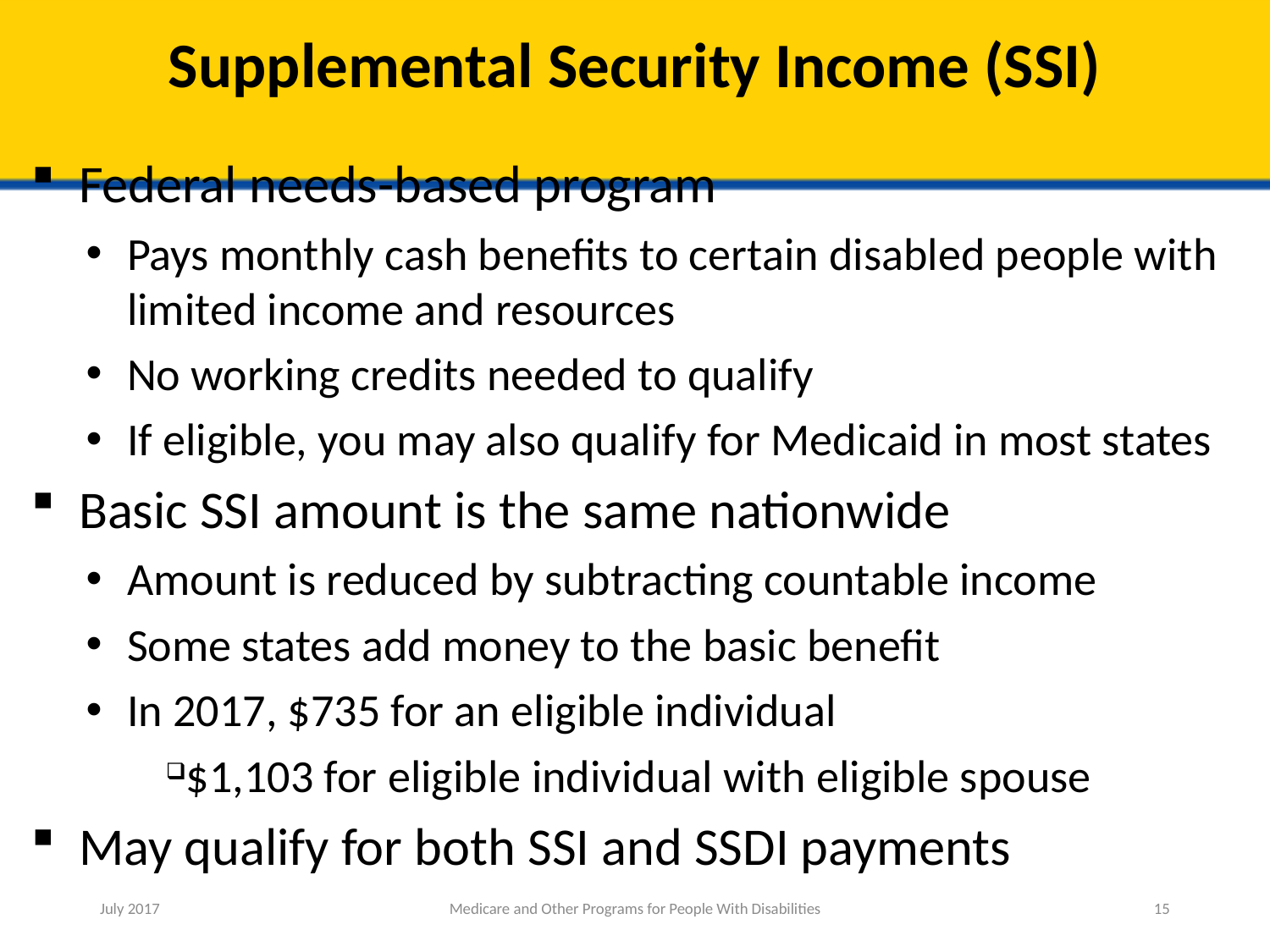

# Supplemental Security Income (SSI)
Federal needs-based program
Pays monthly cash benefits to certain disabled people with limited income and resources
No working credits needed to qualify
If eligible, you may also qualify for Medicaid in most states
Basic SSI amount is the same nationwide
Amount is reduced by subtracting countable income
Some states add money to the basic benefit
In 2017, $735 for an eligible individual
$1,103 for eligible individual with eligible spouse
May qualify for both SSI and SSDI payments
July 2017
Medicare and Other Programs for People With Disabilities
15